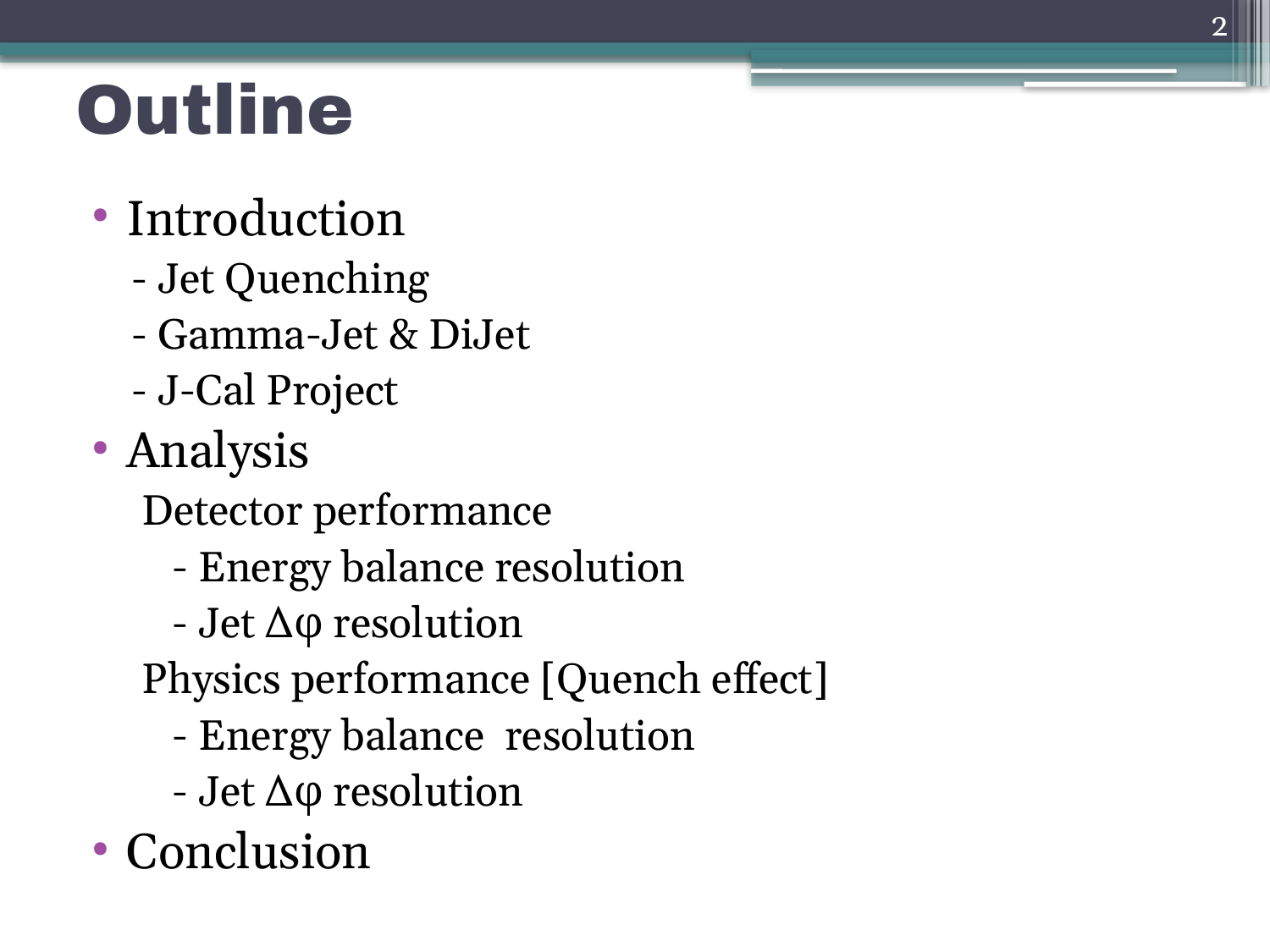

2
# Outline
Introduction
    - Jet Quenching
    - Gamma-Jet & DiJet
    - J-Cal Project
Analysis
     Detector performance
        - Energy balance resolution
        - Jet Δφ resolution
     Physics performance [Quench effect]
        - Energy balance  resolution
        - Jet Δφ resolution
Conclusion